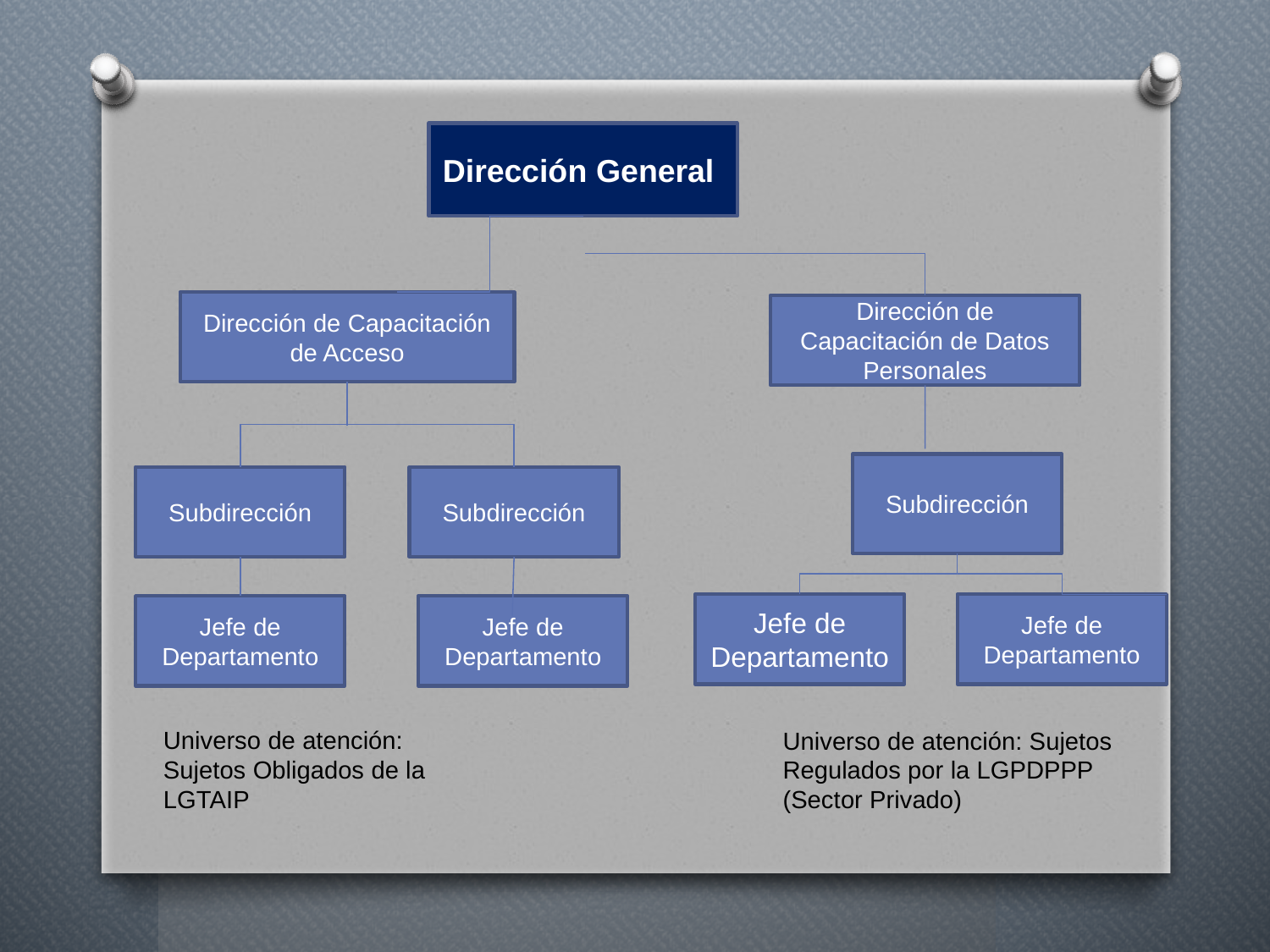

Dirección General
Dirección de Capacitación de Acceso
Dirección de Capacitación de Datos Personales
Subdirección
Subdirección
Subdirección
Jefe de Departamento
Jefe de Departamento
Jefe de Departamento
Jefe de Departamento
Universo de atención: Sujetos Obligados de la LGTAIP
Universo de atención: Sujetos Regulados por la LGPDPPP (Sector Privado)